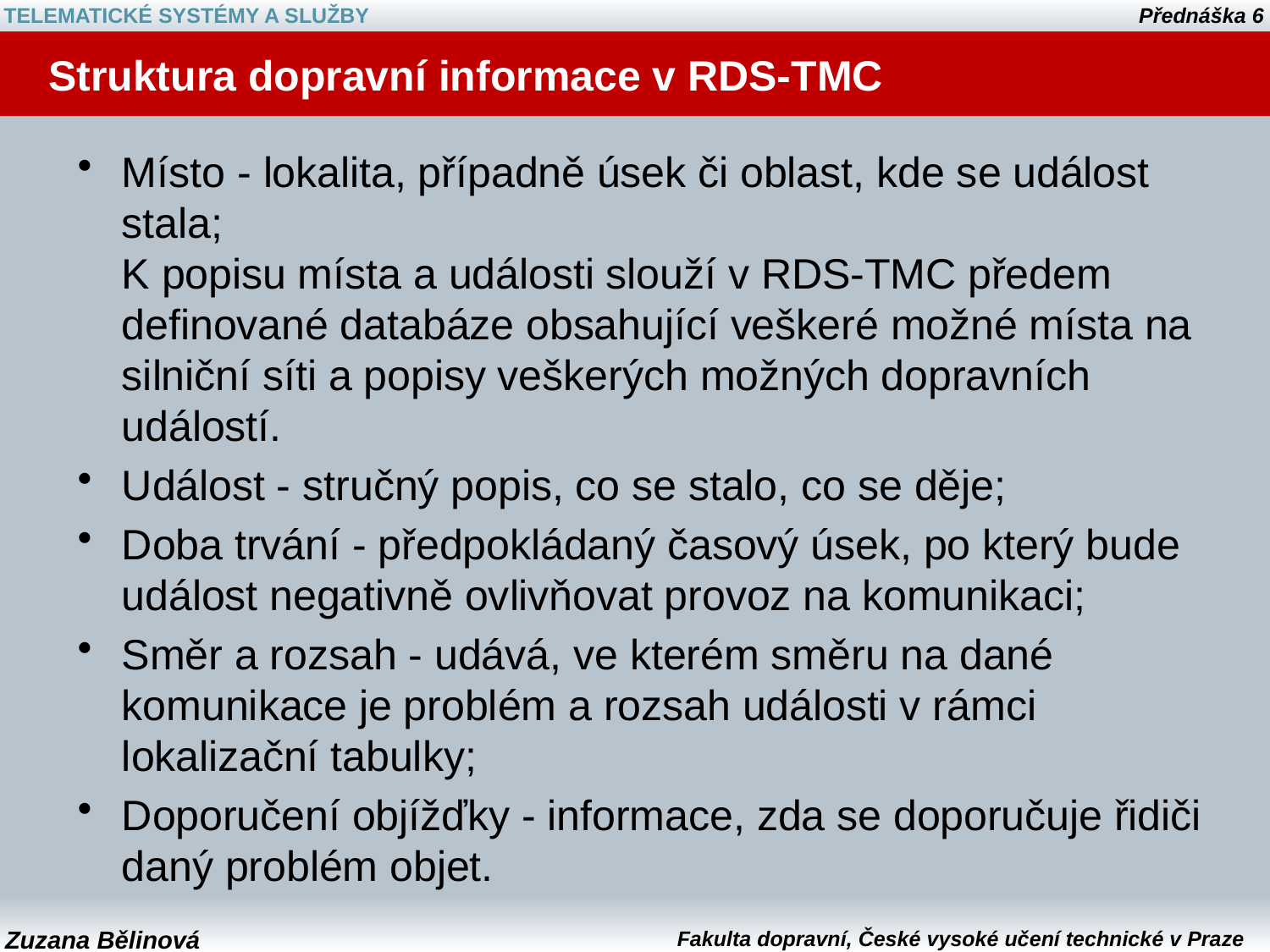

# Struktura dopravní informace v RDS-TMC
Místo - lokalita, případně úsek či oblast, kde se událost stala;
K popisu místa a události slouží v RDS-TMC předem definované databáze obsahující veškeré možné místa na silniční síti a popisy veškerých možných dopravních událostí.
Událost - stručný popis, co se stalo, co se děje;
Doba trvání - předpokládaný časový úsek, po který bude událost negativně ovlivňovat provoz na komunikaci;
Směr a rozsah - udává, ve kterém směru na dané komunikace je problém a rozsah události v rámci lokalizační tabulky;
Doporučení objížďky - informace, zda se doporučuje řidiči daný problém objet.